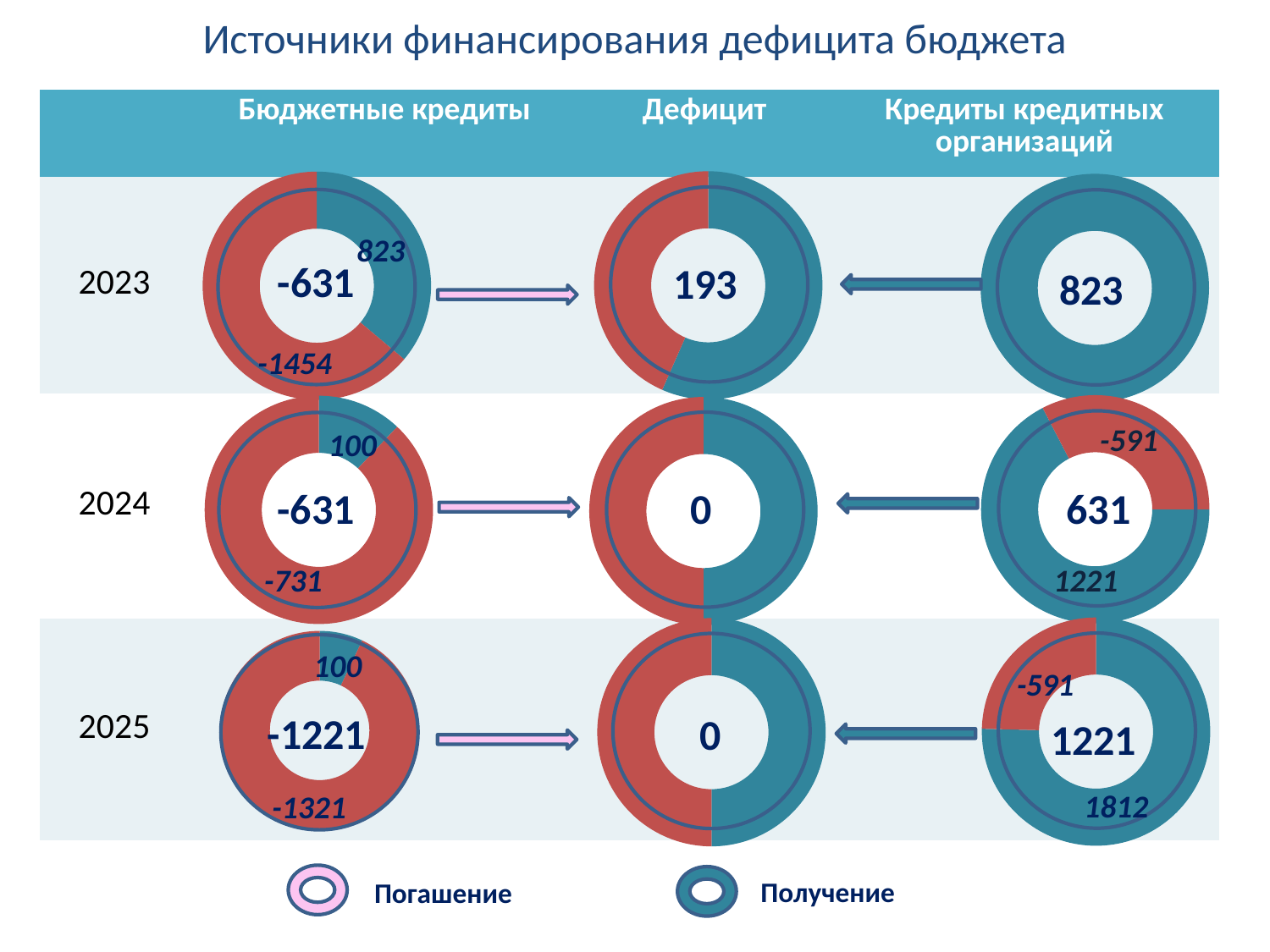

# Источники финансирования дефицита бюджета
|  | Бюджетные кредиты |  | Дефицит | Кредиты кредитных организаций |  |
| --- | --- | --- | --- | --- | --- |
| 2023 |  |  |  |  |  |
| 2024 |  |  |  |  |  |
| 2025 |  |  |  |  |  |

### Chart

| Category | Продажи |
|---|---|
| Кредиты кредитных организаций               | 823.0 |
| Бюджетные кредиты                                  | -631.0 |

### Chart

| Category | Продажи |
|---|---|
| Получение | 823.0 |
| Погашение | -1454.0 |

### Chart

| Category | Продажи |
|---|---|
| получение  | 823.0 |
| погашение  | 0.0 |

823
193
823

-1454

### Chart

| Category | Продажи |
|---|---|
| получение  | 1221.0 |
| погашение  | -591.0 |

### Chart

| Category | Продажи |
|---|---|
| Получение | 100.0 |
| Погашение | -731.0 |

### Chart

| Category | Продажи |
|---|---|
| Кредиты кредитных организаций               | 631.0 |
| Бюджетные кредиты                                  | -631.0 |

-591
100
-631
0
631

1221
-731

### Chart

| Category | Продажи |
|---|---|
| получение  | 1812.0 |
| погашение  | -591.0 |

### Chart

| Category | Продажи |
|---|---|
| Кредиты кредитных организаций               | 100.0 |
| Бюджетные кредиты                                  | -1321.0 |

### Chart

| Category | Продажи |
|---|---|
| Кредиты кредитных организаций               | 1221.0 |
| Бюджетные кредиты                                  | -1221.0 |

100
0
1221

1812
-1321

Получение
Погашение